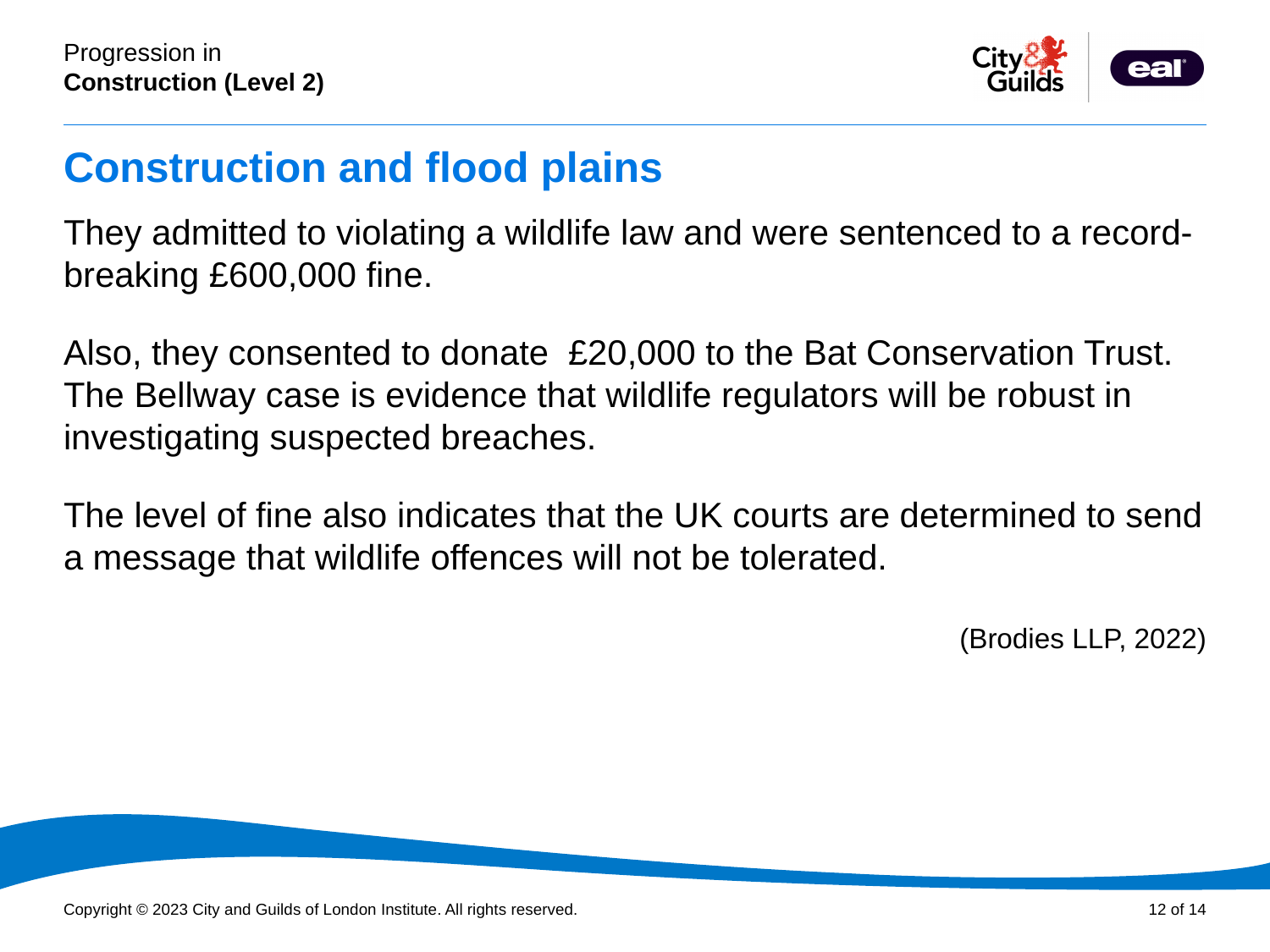

# Construction and flood plains
They admitted to violating a wildlife law and were sentenced to a record-breaking £600,000 fine.
Also, they consented to donate  £20,000 to the Bat Conservation Trust. The Bellway case is evidence that wildlife regulators will be robust in investigating suspected breaches.
The level of fine also indicates that the UK courts are determined to send a message that wildlife offences will not be tolerated.
(Brodies LLP, 2022)